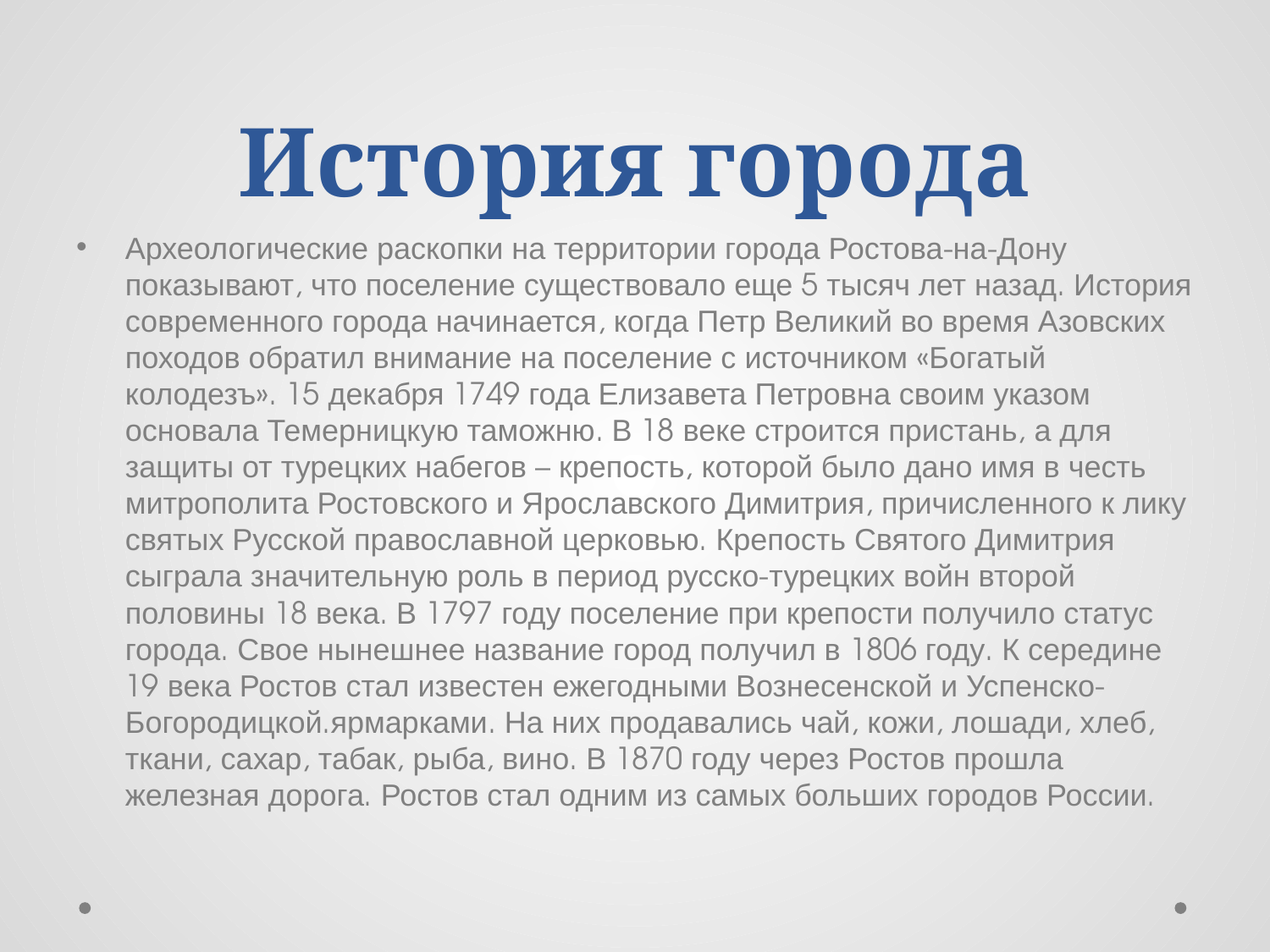

# История города
Археологические раскопки на территории города Ростова-на-Дону показывают, что поселение существовало еще 5 тысяч лет назад. История современного города начинается, когда Петр Великий во время Азовских походов обратил внимание на поселение с источником «Богатый колодезъ». 15 декабря 1749 года Елизавета Петровна своим указом основала Темерницкую таможню. В 18 веке строится пристань, а для защиты от турецких набегов – крепость, которой было дано имя в честь митрополита Ростовского и Ярославского Димитрия, причисленного к лику святых Русской православной церковью. Крепость Святого Димитрия сыграла значительную роль в период русско-турецких войн второй половины 18 века. В 1797 году поселение при крепости получило статус города. Свое нынешнее название город получил в 1806 году. К середине 19 века Ростов стал известен ежегодными Вознесенской и Успенско-Богородицкой.ярмарками. На них продавались чай, кожи, лошади, хлеб, ткани, сахар, табак, рыба, вино. В 1870 году через Ростов прошла железная дорога. Ростов стал одним из самых больших городов России.